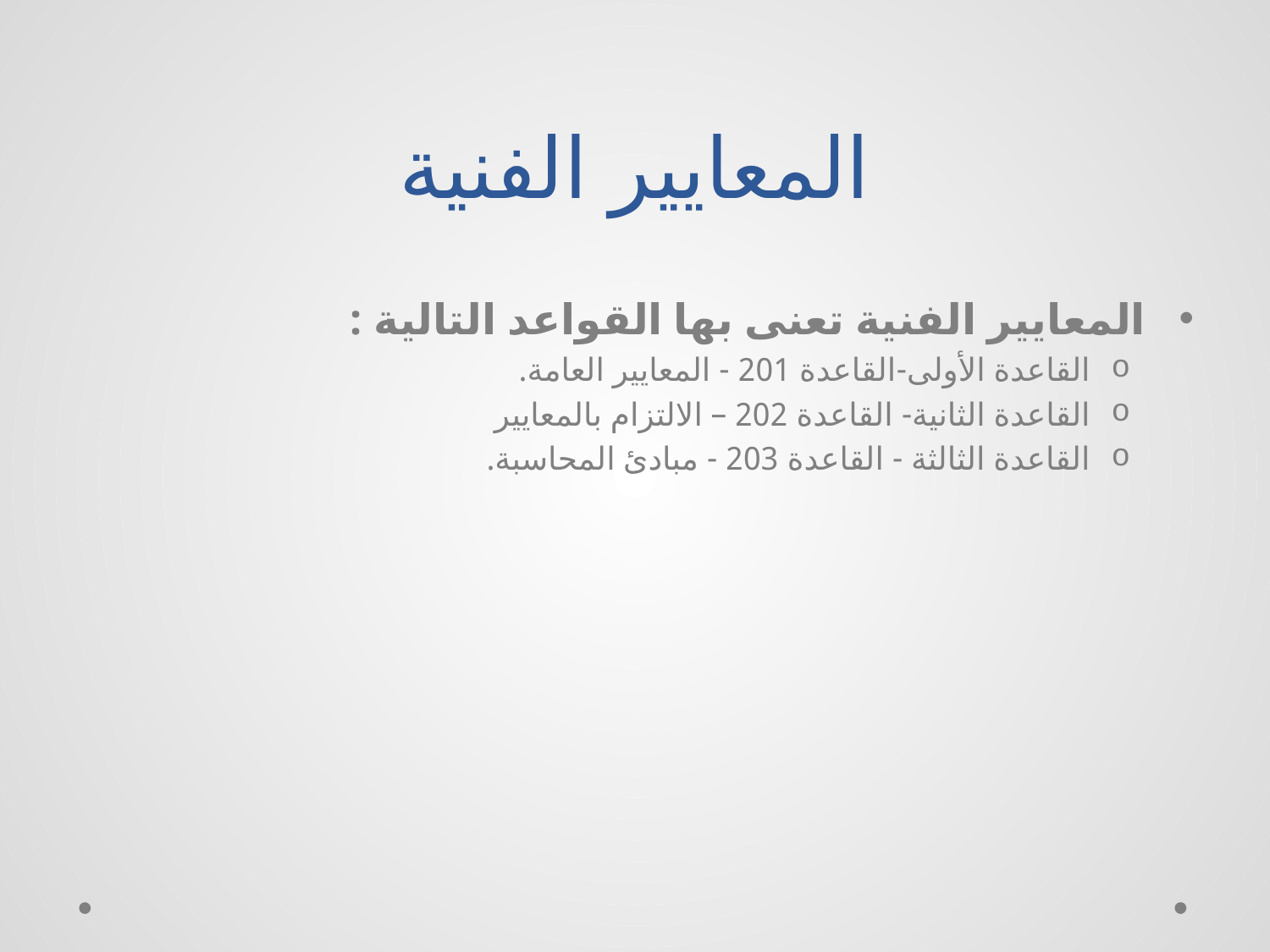

# المعايير الفنية
المعايير الفنية تعنى بها القواعد التالية :
القاعدة الأولى-القاعدة 201 - المعايير العامة.
القاعدة الثانية- القاعدة 202 – الالتزام بالمعايير
القاعدة الثالثة - القاعدة 203 - مبادئ المحاسبة.